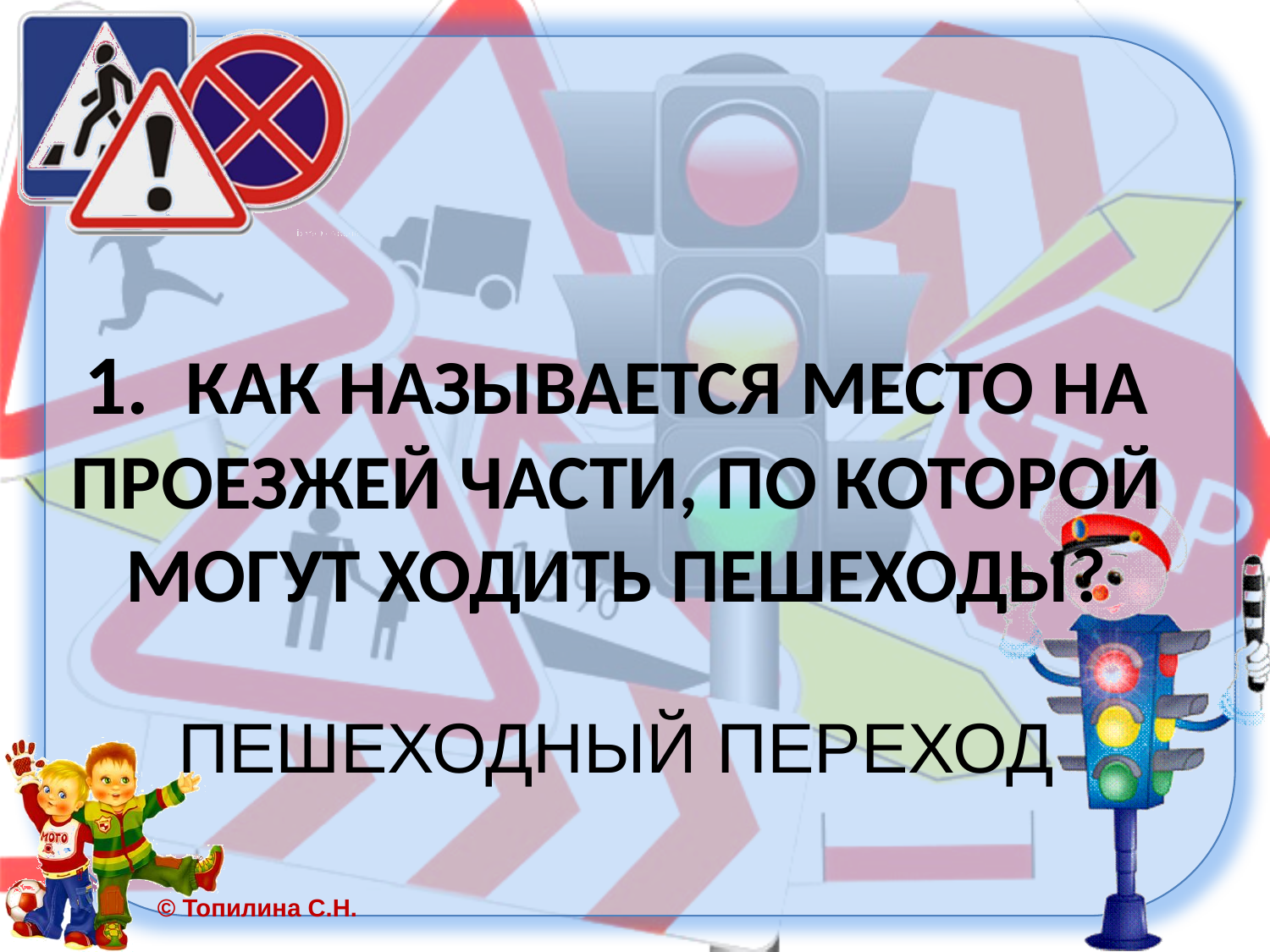

#
1.  КАК НАЗЫВАЕТСЯ МЕСТО НА ПРОЕЗЖЕЙ ЧАСТИ, ПО КОТОРОЙ МОГУТ ХОДИТЬ ПЕШЕХОДЫ?
ПЕШЕХОДНЫЙ ПЕРЕХОД